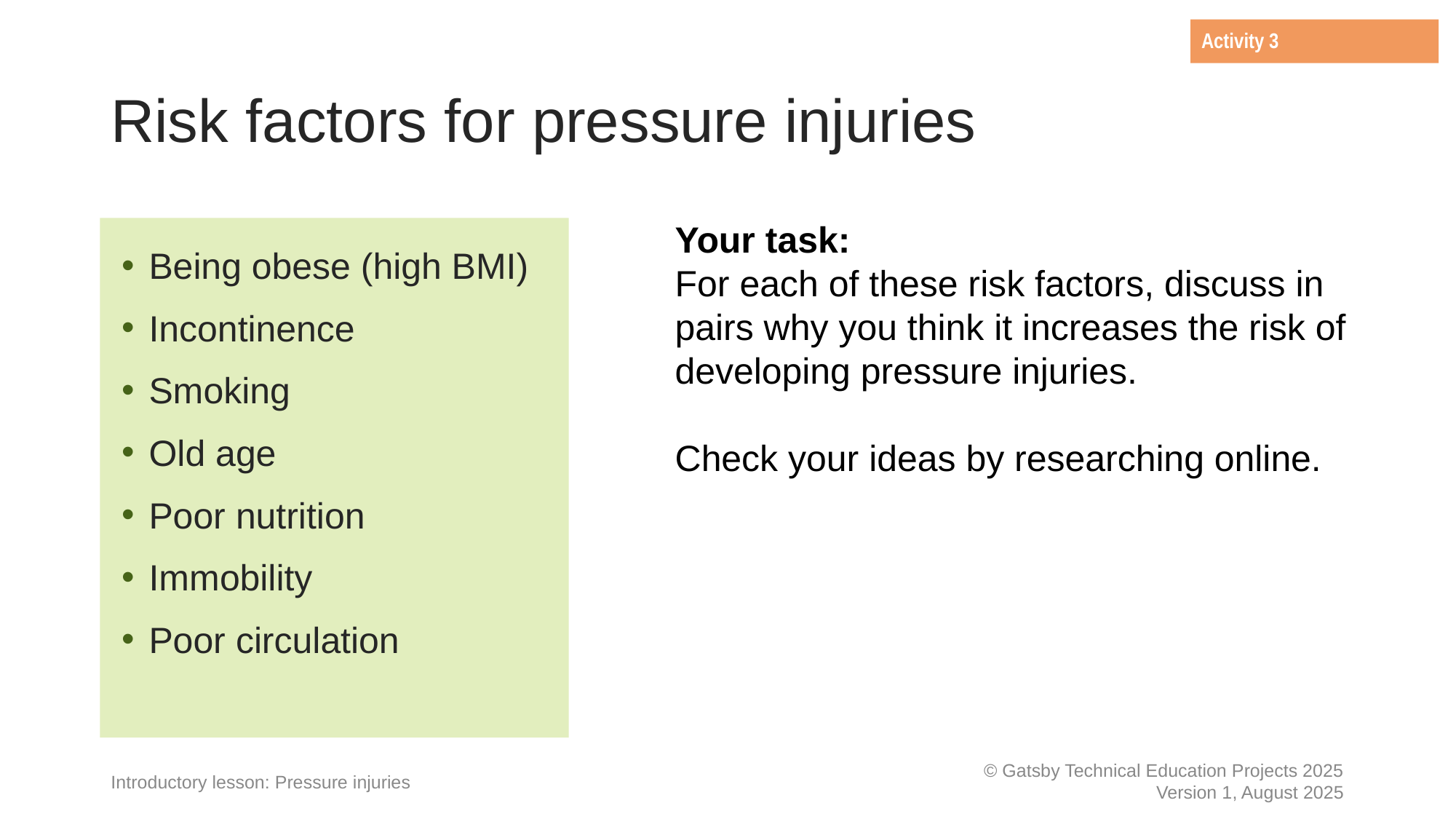

Activity 3
# Risk factors for pressure injuries
Your task:
For each of these risk factors, discuss in pairs why you think it increases the risk of developing pressure injuries.

Check your ideas by researching online.
Being obese (high BMI)
Incontinence
Smoking
Old age
Poor nutrition
Immobility
Poor circulation
Introductory lesson: Pressure injuries